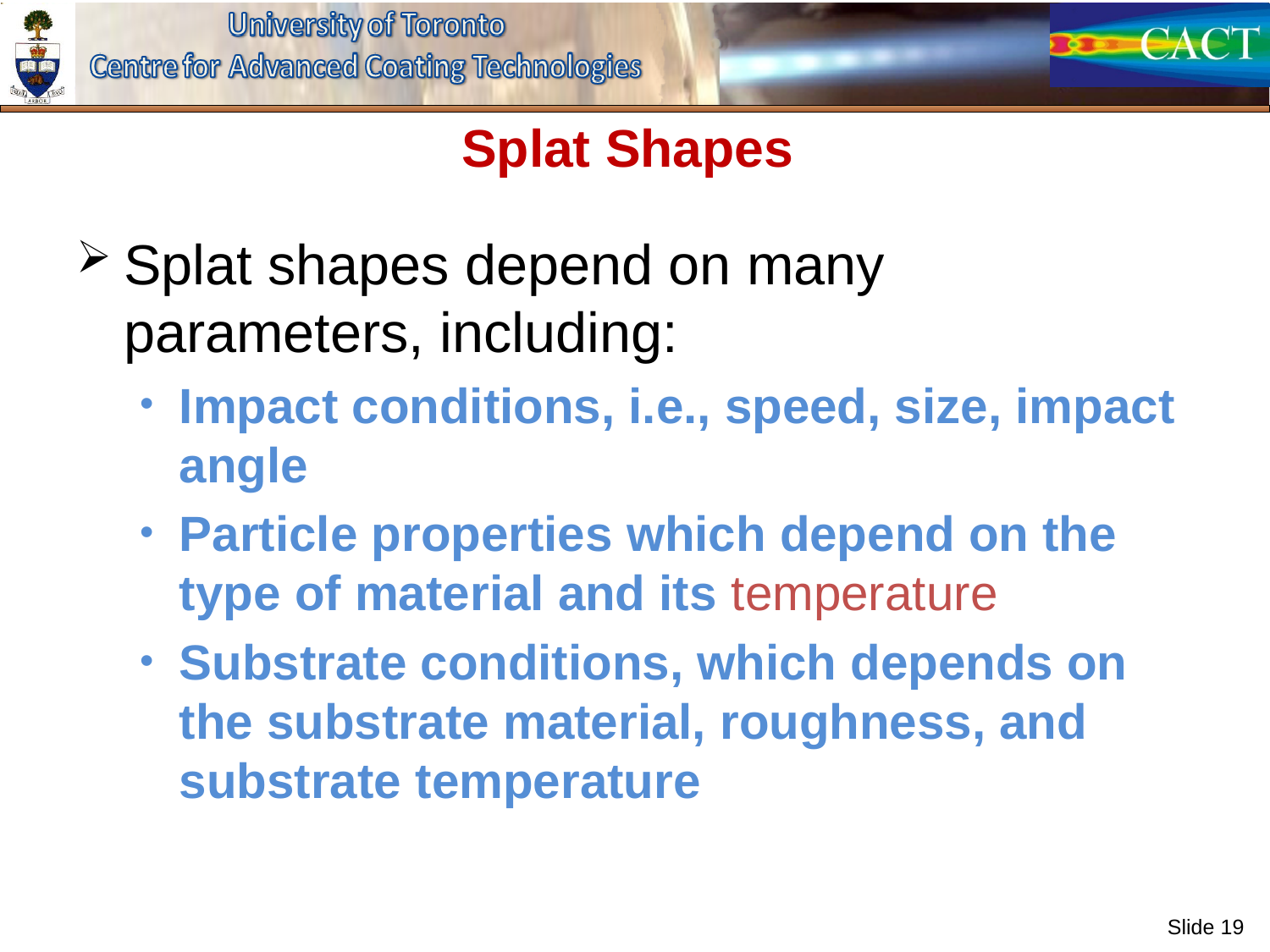

# Splat Shapes
Splat shapes depend on many parameters, including:
Impact conditions, i.e., speed, size, impact angle
Particle properties which depend on the type of material and its temperature
Substrate conditions, which depends on the substrate material, roughness, and substrate temperature